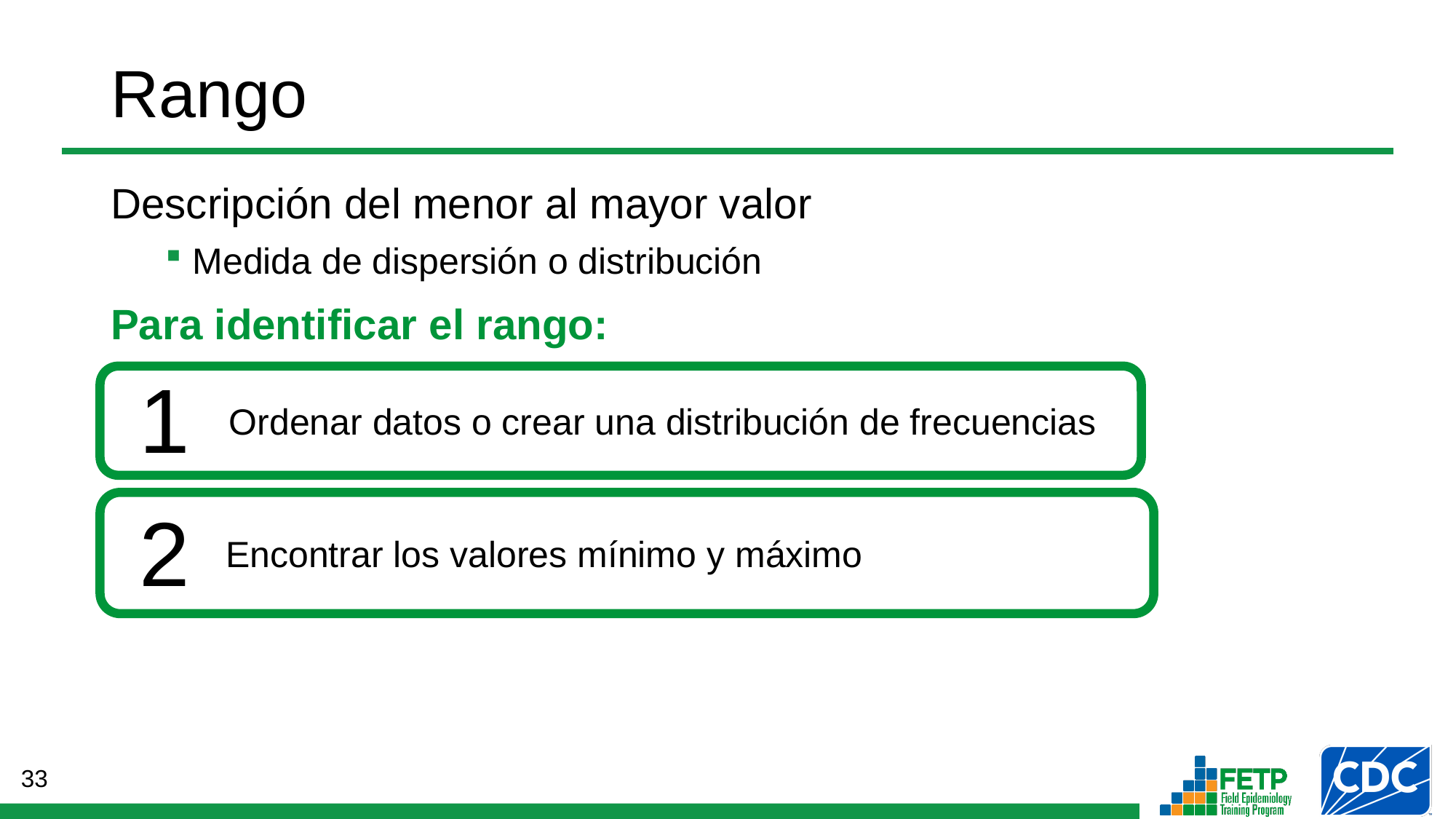

# Rango
Descripción del menor al mayor valor
Medida de dispersión o distribución
Para identificar el rango:

1
Ordenar datos o crear una distribución de frecuencias
2
Encontrar los valores mínimo y máximo